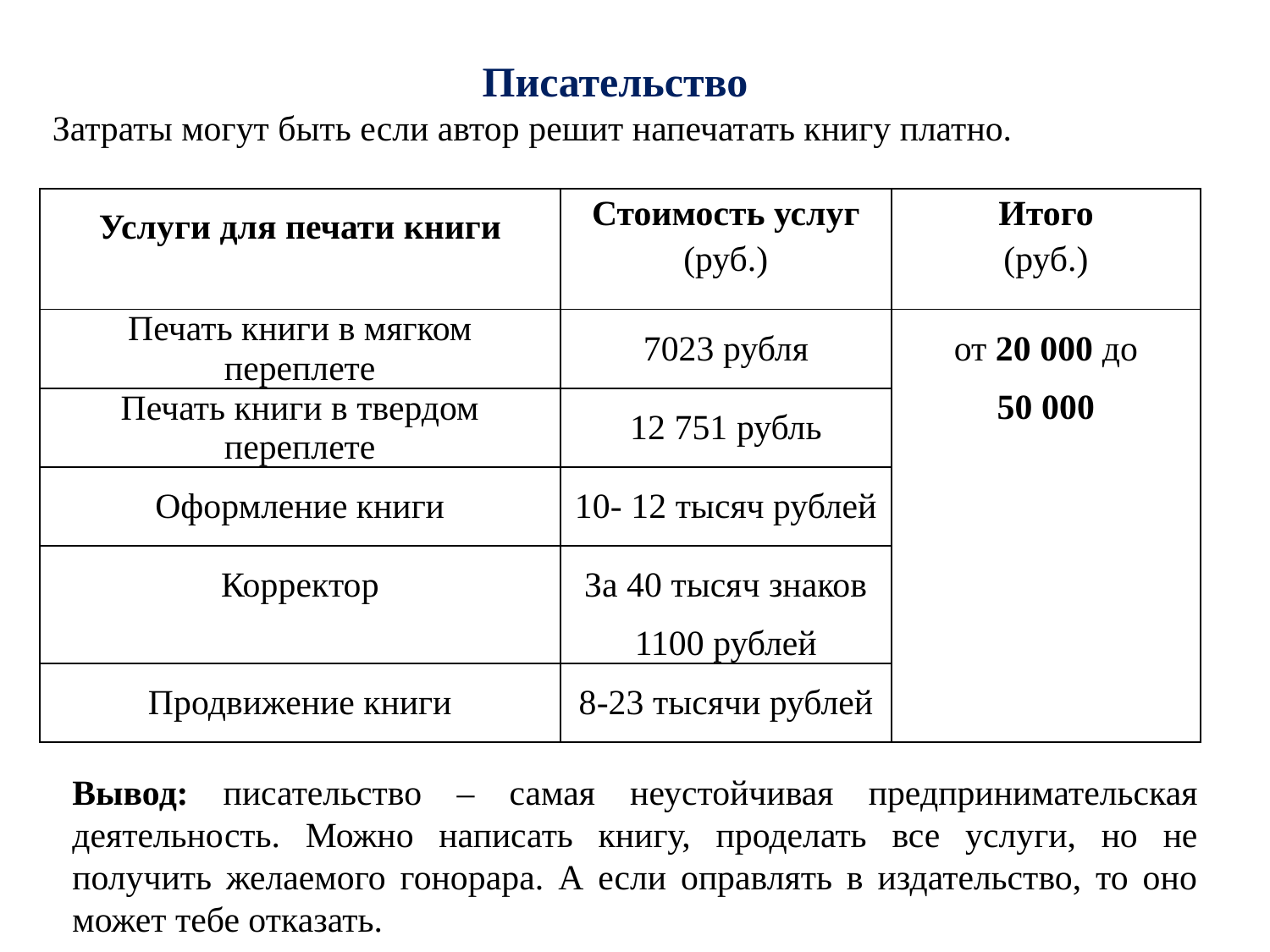

Писательство
Затраты могут быть если автор решит напечатать книгу платно.
| Услуги для печати книги | Стоимость услуг (руб.) | Итого (руб.) |
| --- | --- | --- |
| Печать книги в мягком переплете | 7023 рубля | от 20 000 до 50 000 |
| Печать книги в твердом переплете | 12 751 рубль |  |
| Оформление книги | 10- 12 тысяч рублей |  |
| Корректор | За 40 тысяч знаков 1100 рублей |  |
| Продвижение книги | 8-23 тысячи рублей |  |
Вывод: писательство – самая неустойчивая предпринимательская деятельность. Можно написать книгу, проделать все услуги, но не получить желаемого гонорара. А если оправлять в издательство, то оно может тебе отказать.